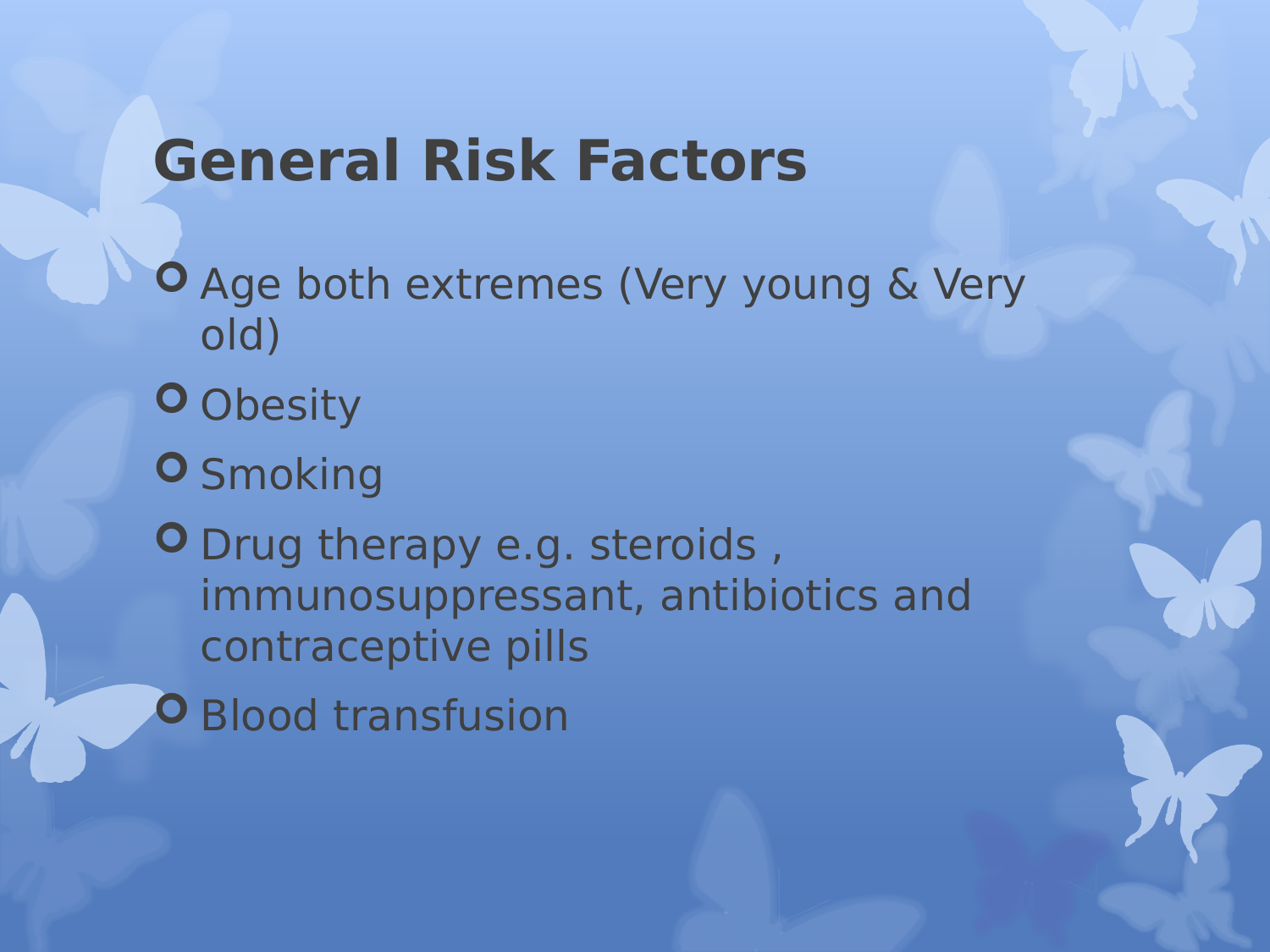

# General Risk Factors
Age both extremes (Very young & Very old)
Obesity
Smoking
Drug therapy e.g. steroids , immunosuppressant, antibiotics and contraceptive pills
Blood transfusion